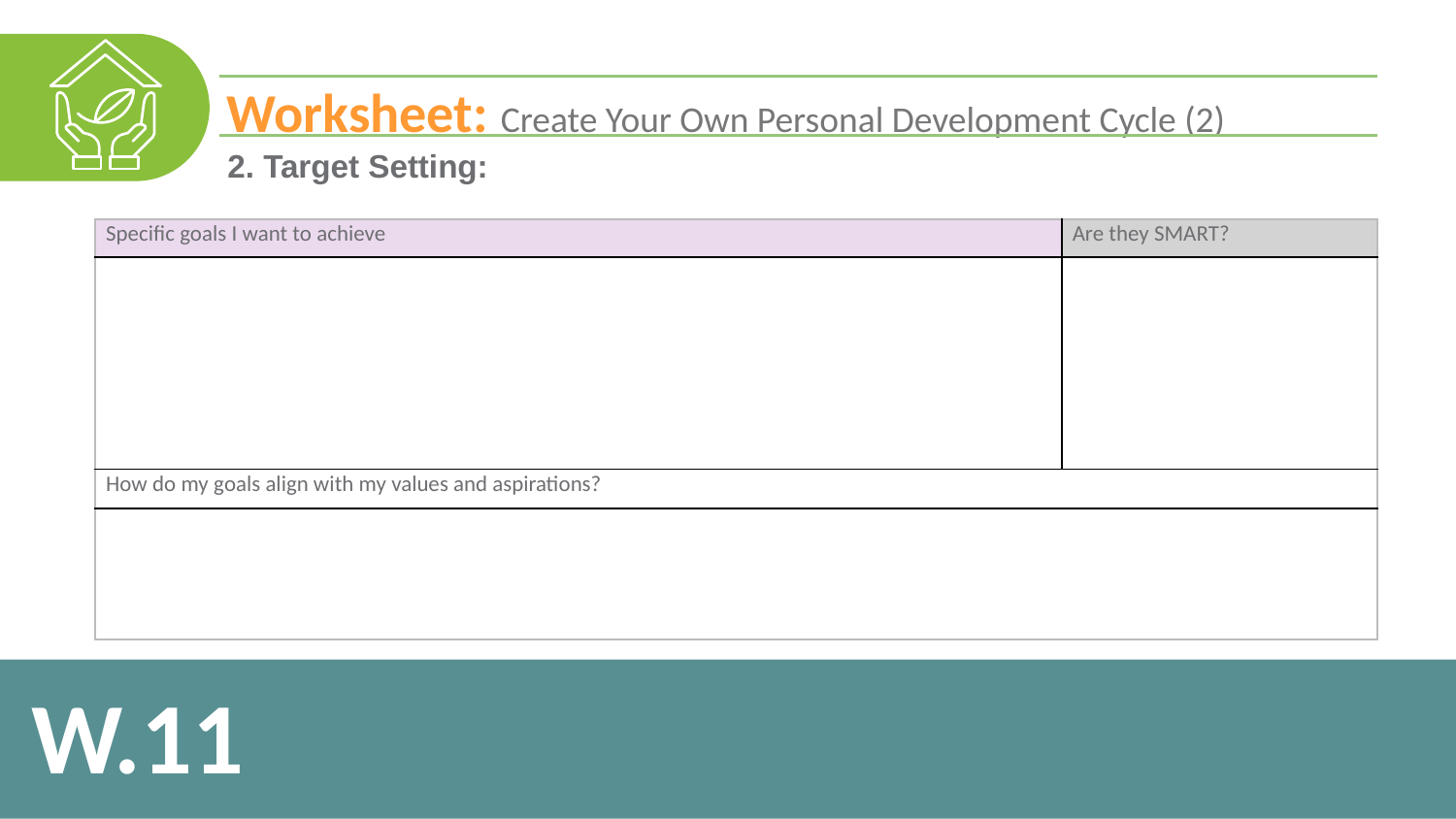

Worksheet: Create Your Own Personal Development Cycle (2)

2. Target Setting:
| Specific goals I want to achieve | Are they SMART? |
| --- | --- |
|  |  |
| How do my goals align with my values and aspirations? |  |
|  |  |

W.11